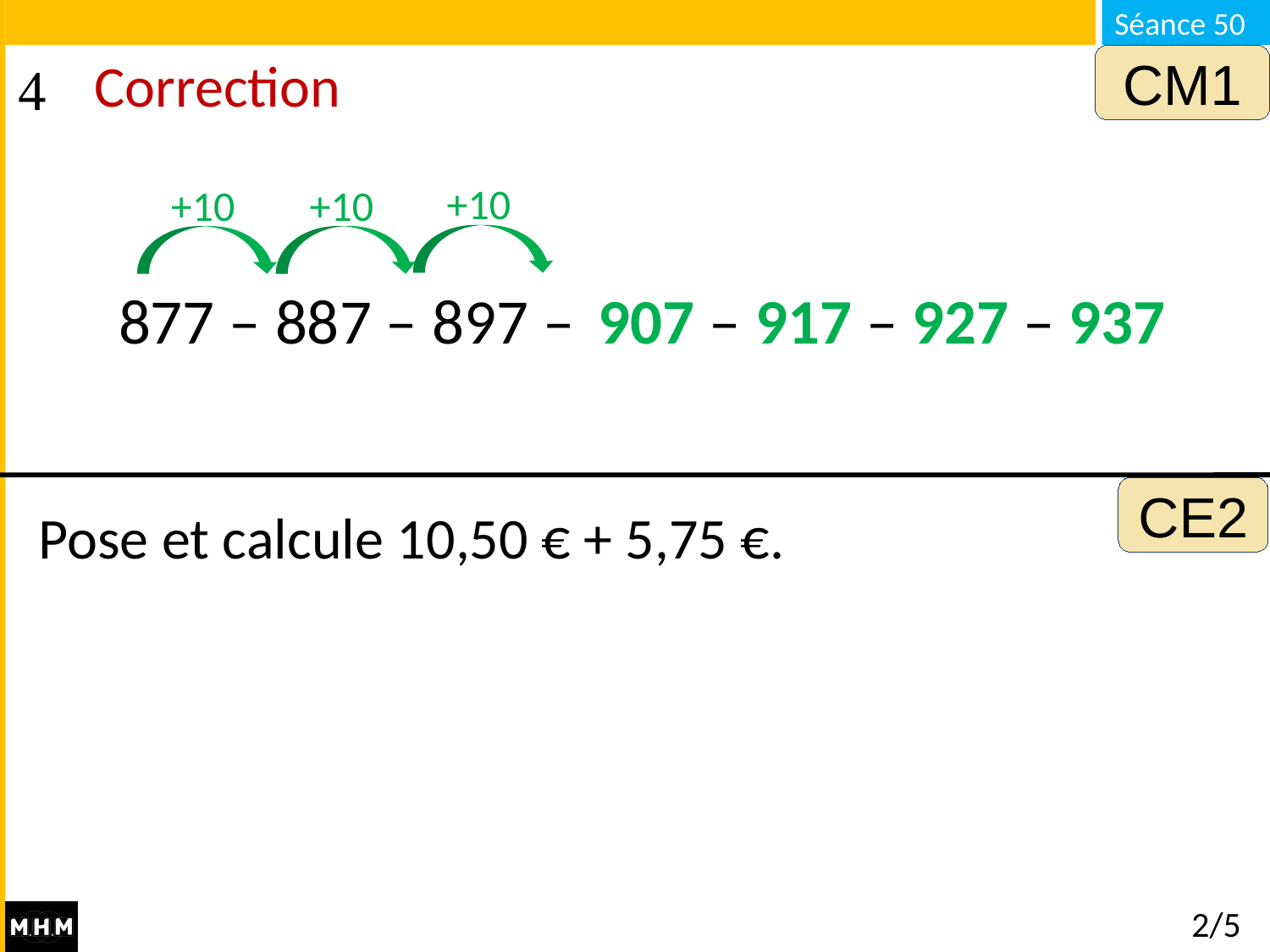

CM1
# Correction
+10

+10

+10

877 – 887 – 897 – … – … – … – …
907 – 917 – 927 – 937

CE2
Pose et calcule 10,50 € + 5,75 €.
2/5